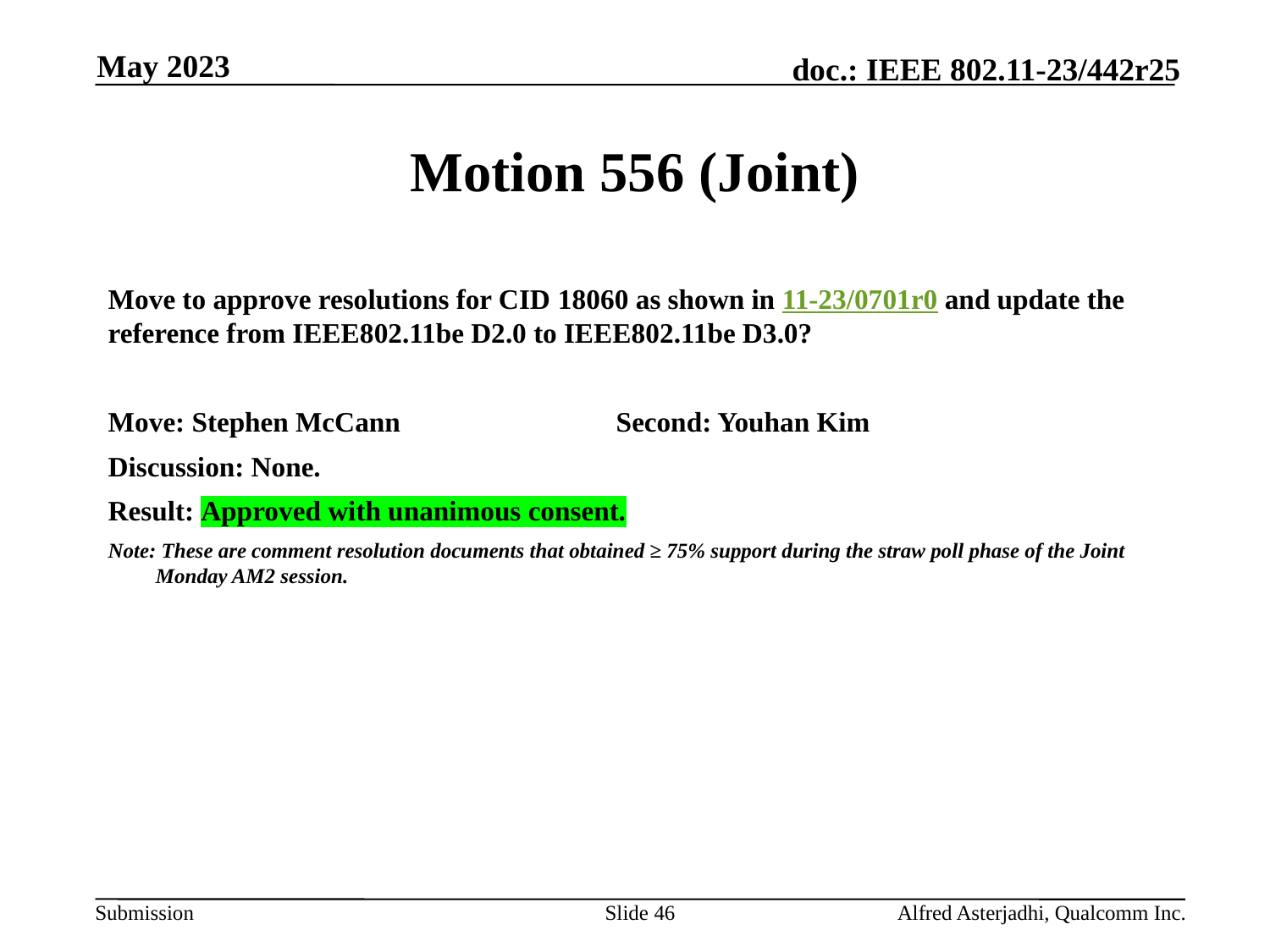

May 2023
# Motion 556 (Joint)
Move to approve resolutions for CID 18060 as shown in 11-23/0701r0 and update the reference from IEEE802.11be D2.0 to IEEE802.11be D3.0?

Move: Stephen McCann		Second: Youhan Kim
Discussion: None.
Result: Approved with unanimous consent.
Note: These are comment resolution documents that obtained ≥ 75% support during the straw poll phase of the Joint Monday AM2 session.
Slide 46
Alfred Asterjadhi, Qualcomm Inc.